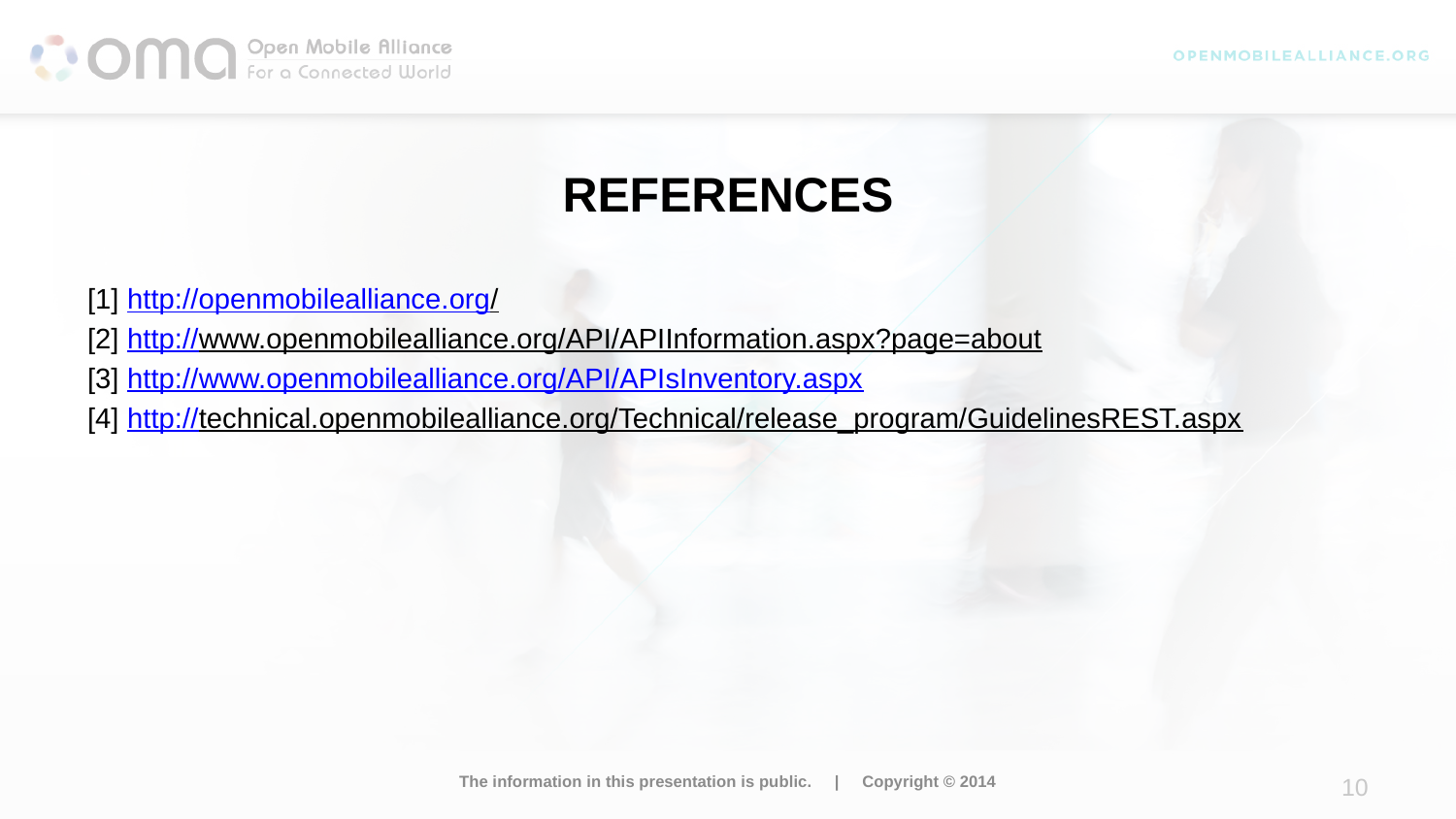

# References
[1] http://openmobilealliance.org/
[2] http://www.openmobilealliance.org/API/APIInformation.aspx?page=about
[3] http://www.openmobilealliance.org/API/APIsInventory.aspx
[4] http://technical.openmobilealliance.org/Technical/release_program/GuidelinesREST.aspx

The information in this presentation is public.     |     Copyright © 2014
10